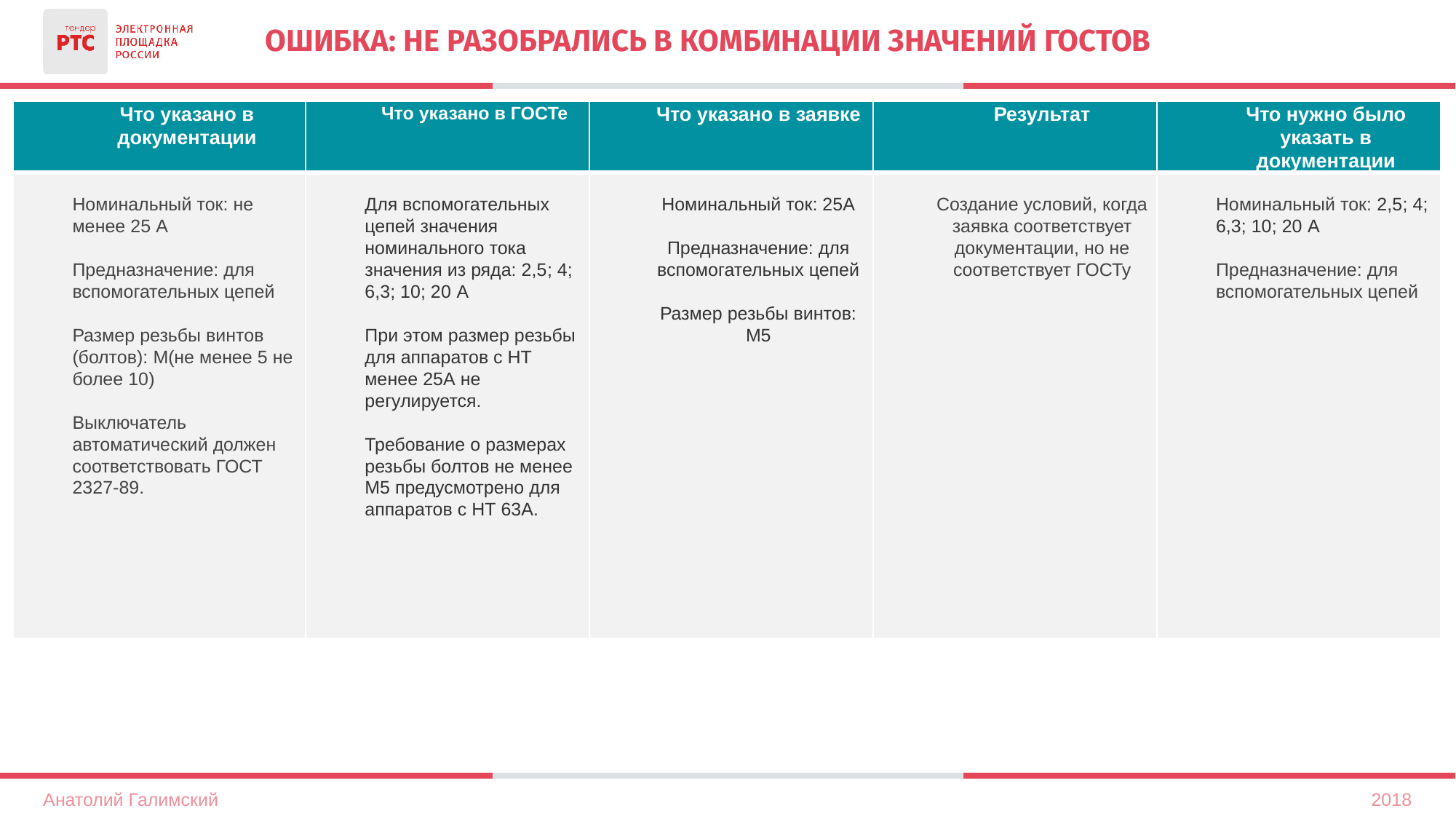

# Ошибка: не разобрались в комбинации значений гостов

| Что указано в документации | Что указано в ГОСТе | Что указано в заявке | Результат | Что нужно было указать в документации |
| --- | --- | --- | --- | --- |
| Номинальный ток: не менее 25 А Предназначение: для вспомогательных цепей Размер резьбы винтов (болтов): M(не менее 5 не более 10) Выключатель автоматический должен соответствовать ГОСТ 2327-89. | Для вспомогательных цепей значения номинального тока значения из ряда: 2,5; 4; 6,3; 10; 20 А При этом размер резьбы для аппаратов с НТ менее 25А не регулируется. Требование о размерах резьбы болтов не менее М5 предусмотрено для аппаратов с НТ 63А. | Номинальный ток: 25А Предназначение: для вспомогательных цепей Размер резьбы винтов: М5 | Создание условий, когда заявка соответствует документации, но не соответствует ГОСТу | Номинальный ток: 2,5; 4; 6,3; 10; 20 А Предназначение: для вспомогательных цепей |

2018
Анатолий Галимский